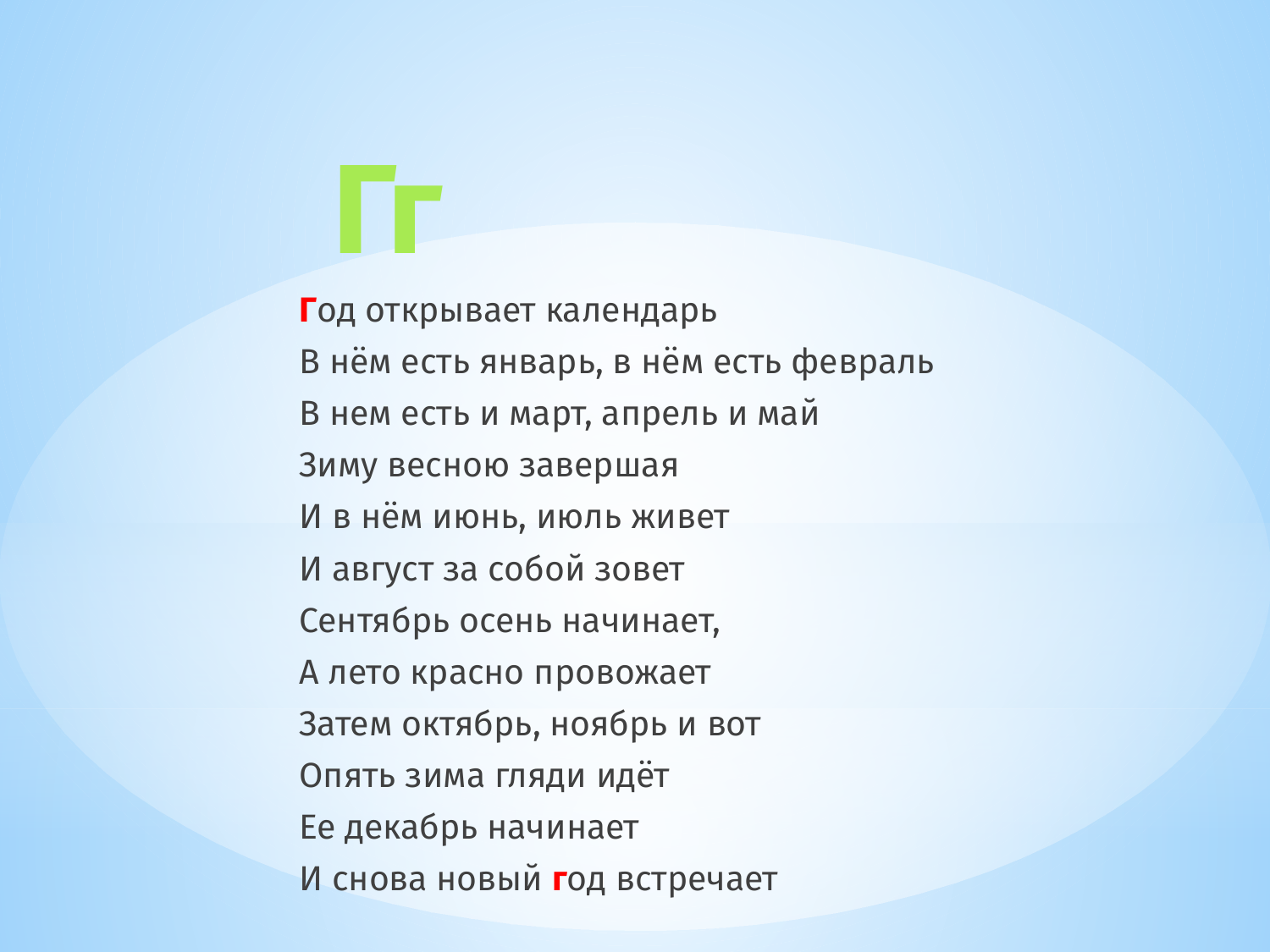

# Гг
Год открывает календарь
В нём есть январь, в нём есть февраль
В нем есть и март, апрель и май
Зиму весною завершая
И в нём июнь, июль живет
И август за собой зовет
Сентябрь осень начинает,
А лето красно провожает
Затем октябрь, ноябрь и вот
Опять зима гляди идёт
Ее декабрь начинает
И снова новый год встречает